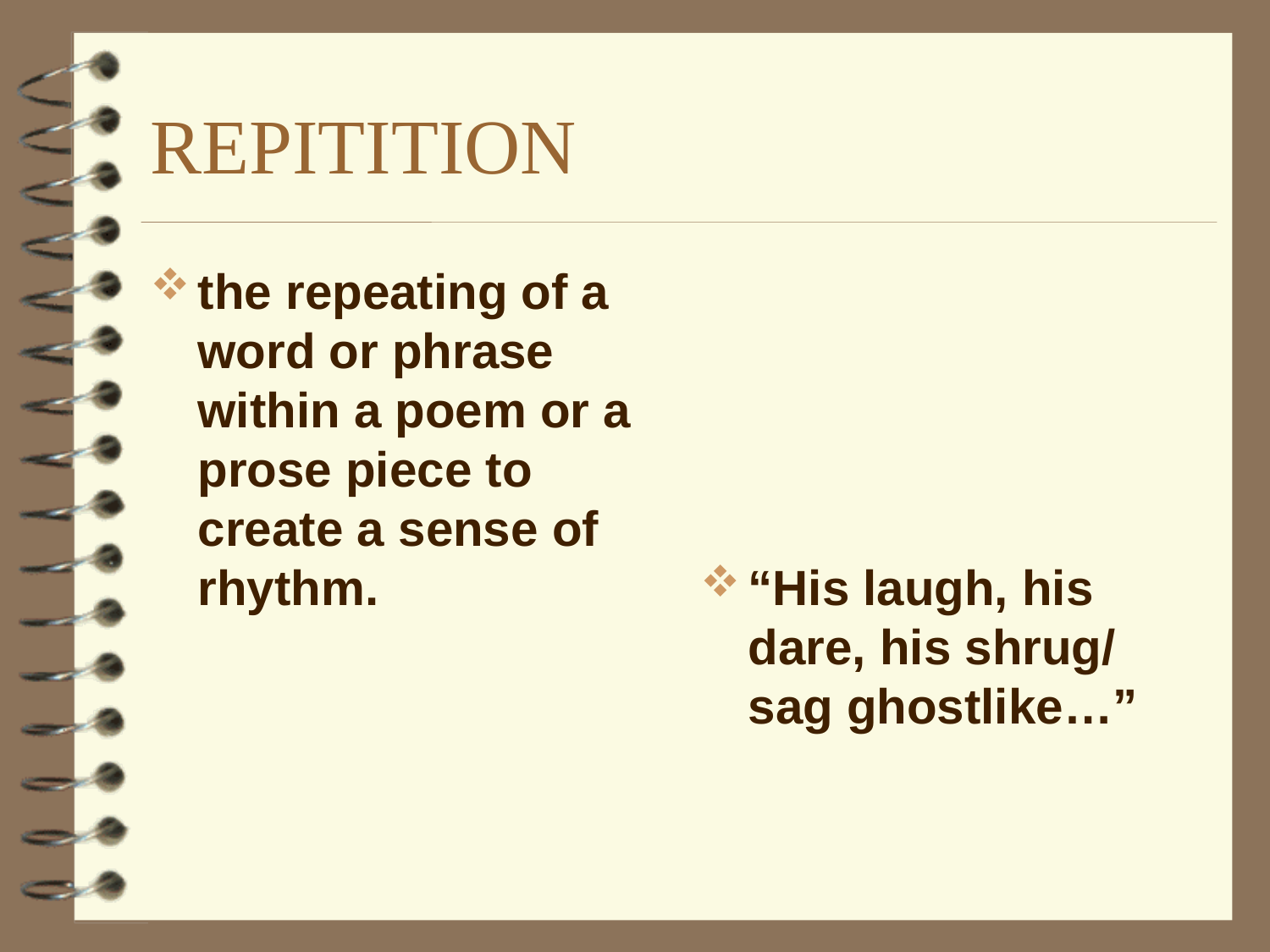

# REPITITION
the repeating of a word or phrase within a poem or a prose piece to create a sense of rhythm.
“His laugh, his dare, his shrug/ sag ghostlike…”